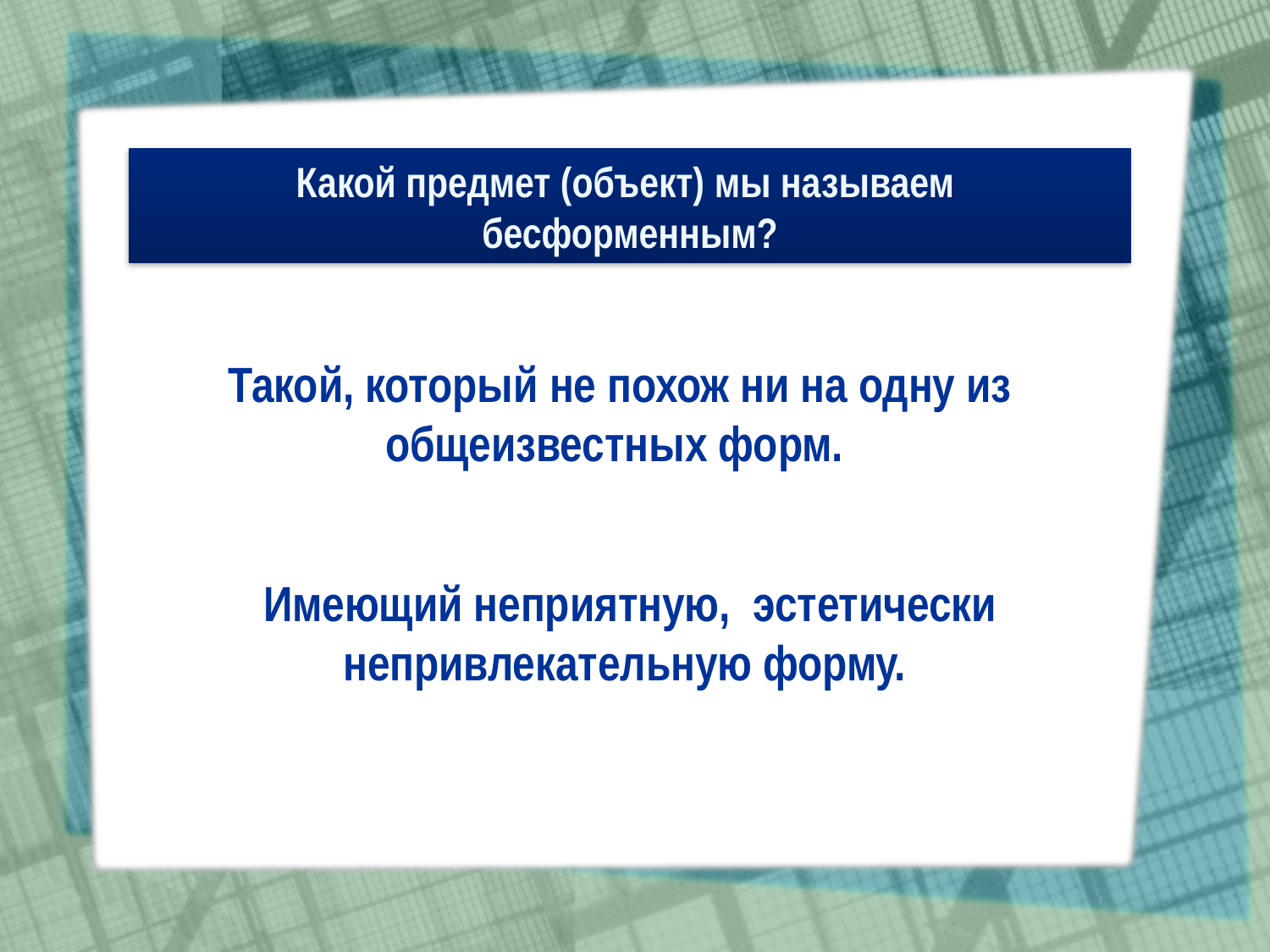

Какой предмет (объект) мы называем
бесформенным?
Такой, который не похож ни на одну из общеизвестных форм.
Имеющий неприятную,  эстетически непривлекательную форму.